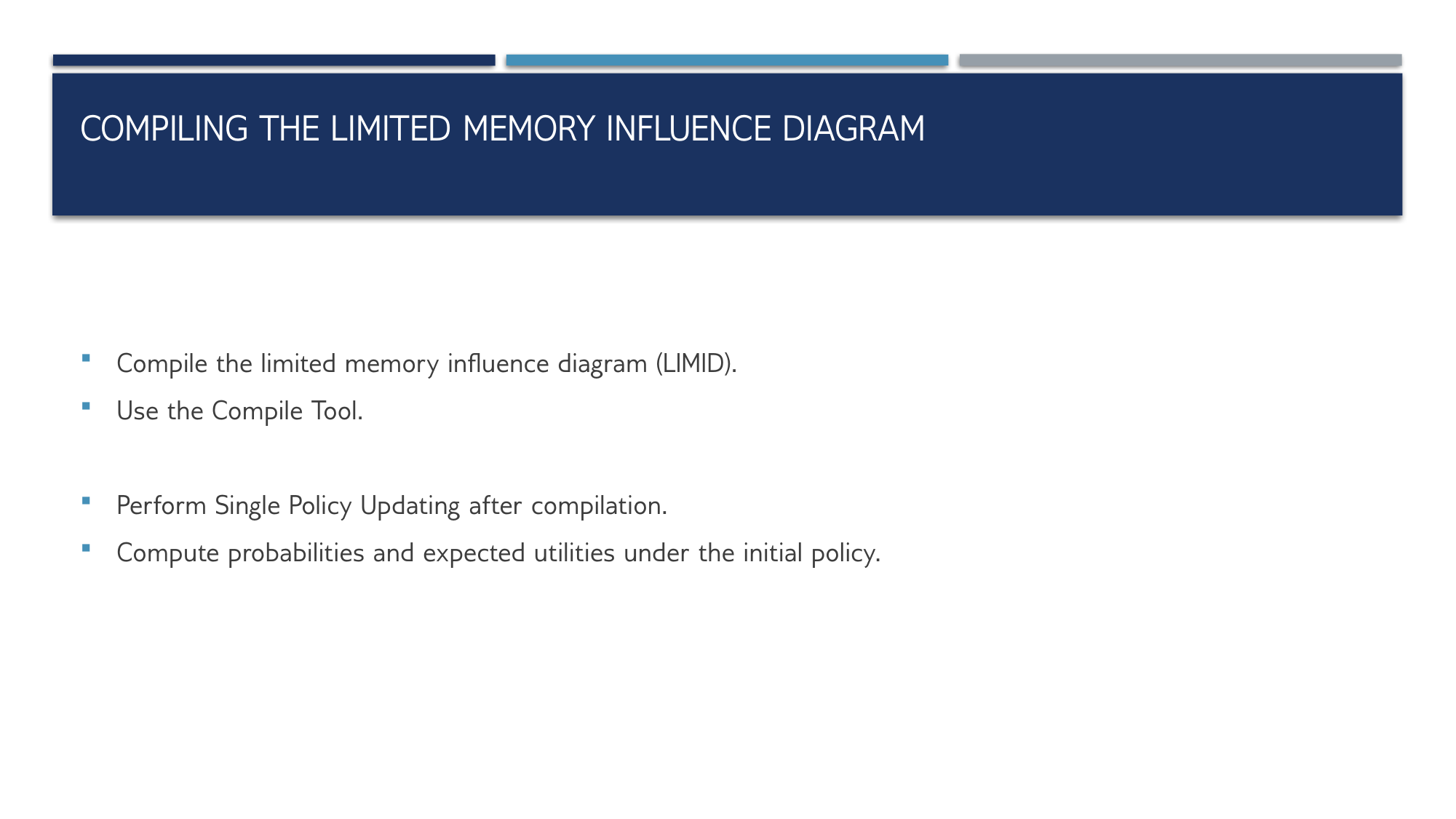

# Compiling the Limited Memory Influence Diagram
Compile the limited memory influence diagram (LIMID).
Use the Compile Tool.

Perform Single Policy Updating after compilation.
Compute probabilities and expected utilities under the initial policy.